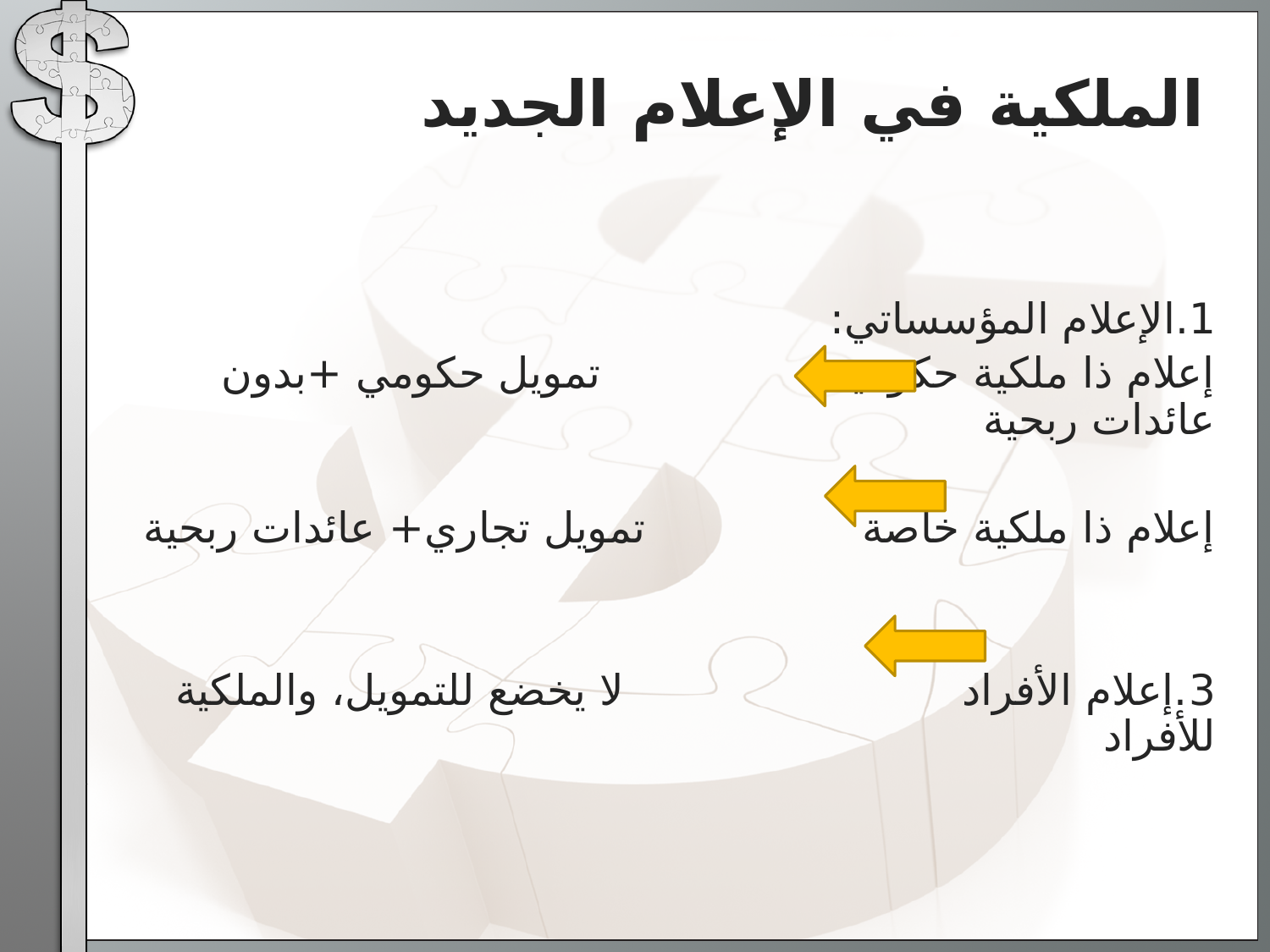

# الملكية في الإعلام الجديد

1.الإعلام المؤسساتي:
إعلام ذا ملكية حكومية                 تمويل حكومي +بدون عائدات ربحية

إعلام ذا ملكية خاصة                تمويل تجاري+ عائدات ربحية

3.إعلام الأفراد                         لا يخضع للتمويل، والملكية للأفراد